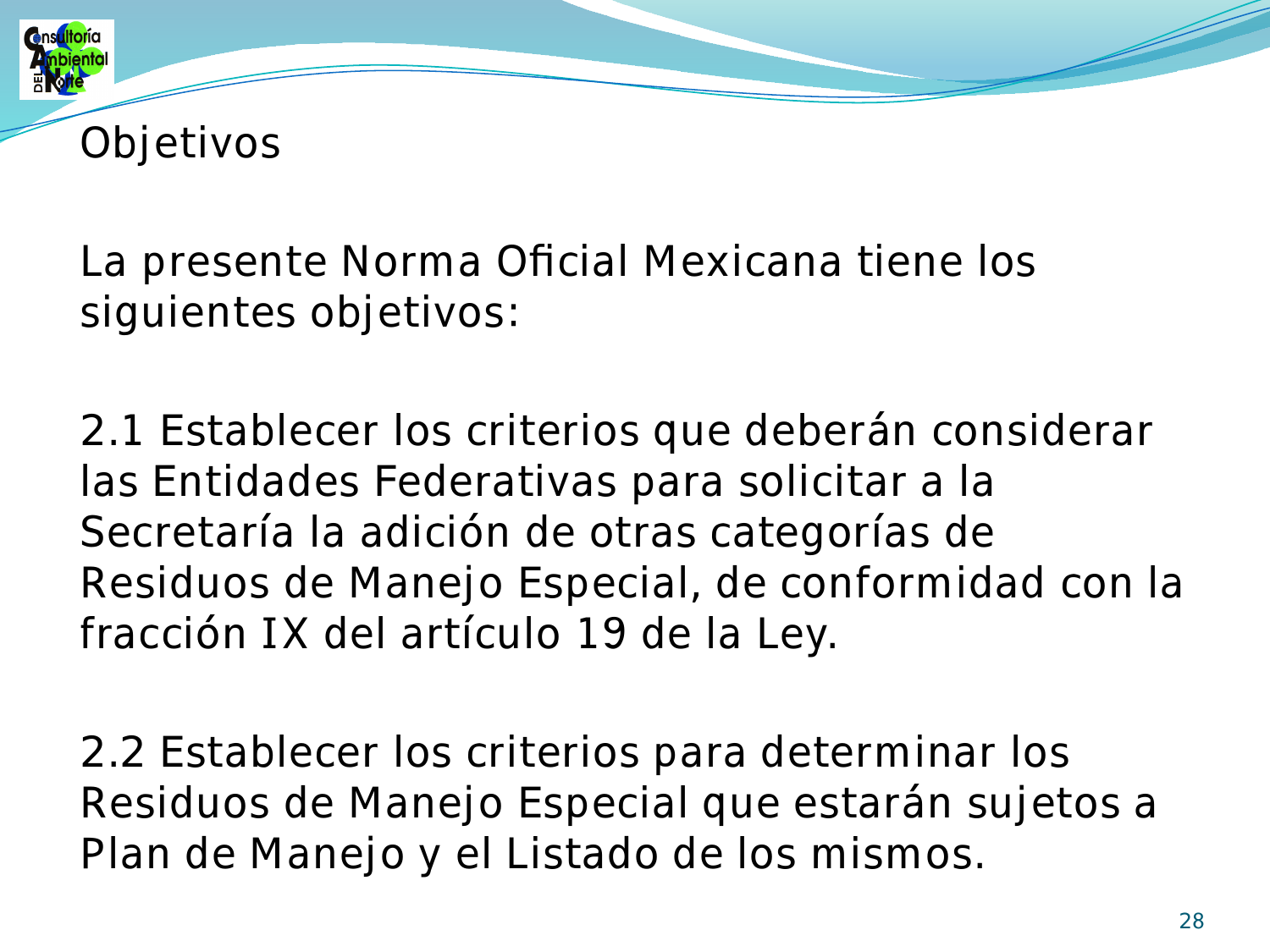

Objetivos

La presente Norma Oficial Mexicana tiene los siguientes objetivos:

2.1 Establecer los criterios que deberán considerar las Entidades Federativas para solicitar a la Secretaría la adición de otras categorías de Residuos de Manejo Especial, de conformidad con la fracción IX del artículo 19 de la Ley.

2.2 Establecer los criterios para determinar los Residuos de Manejo Especial que estarán sujetos a Plan de Manejo y el Listado de los mismos.

28